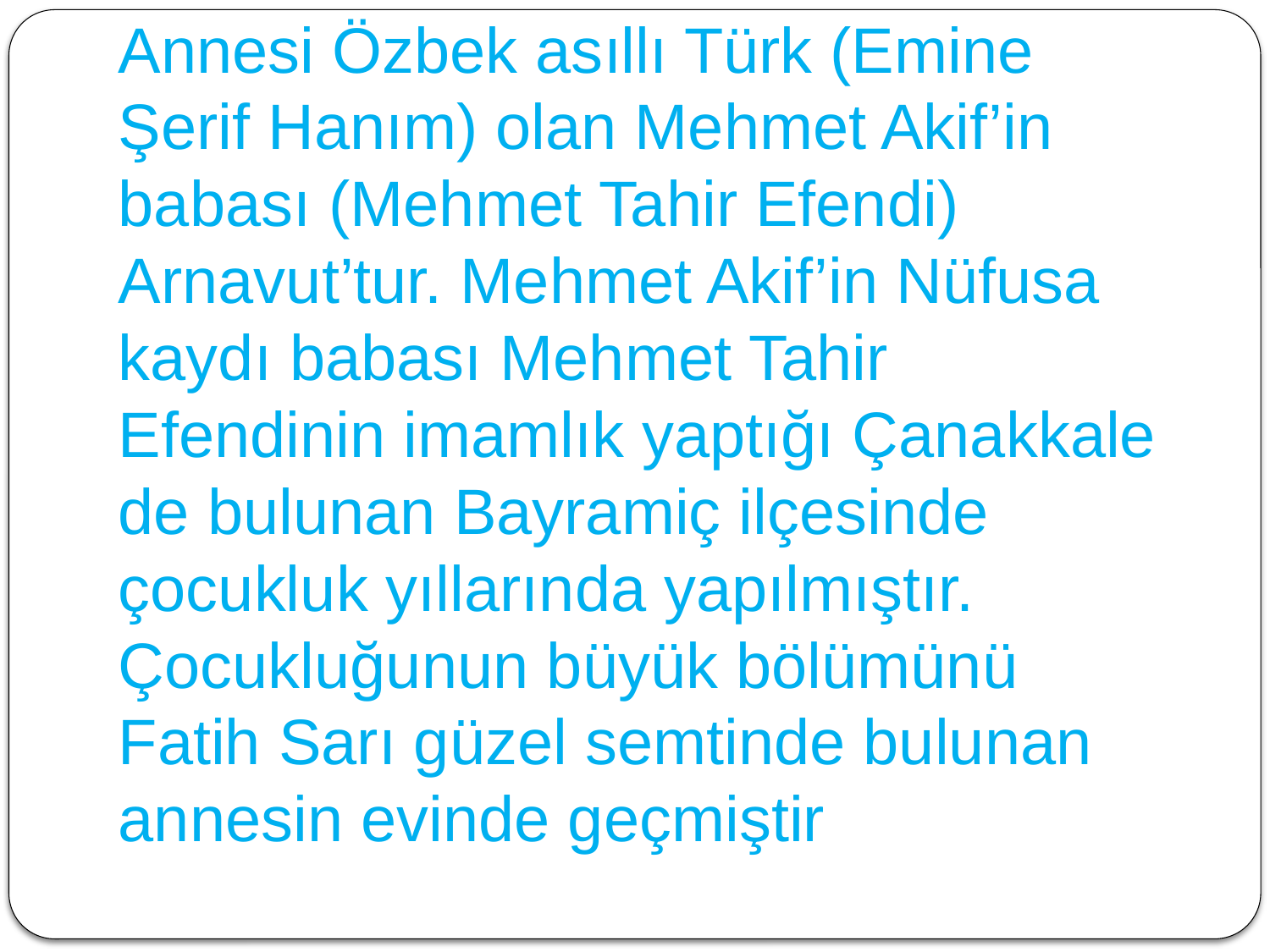

# Annesi Özbek asıllı Türk (Emine Şerif Hanım) olan Mehmet Akif’in babası (Mehmet Tahir Efendi) Arnavut’tur. Mehmet Akif’in Nüfusa kaydı babası Mehmet Tahir Efendinin imamlık yaptığı Çanakkale de bulunan Bayramiç ilçesinde çocukluk yıllarında yapılmıştır. Çocukluğunun büyük bölümünü Fatih Sarı güzel semtinde bulunan annesin evinde geçmiştir